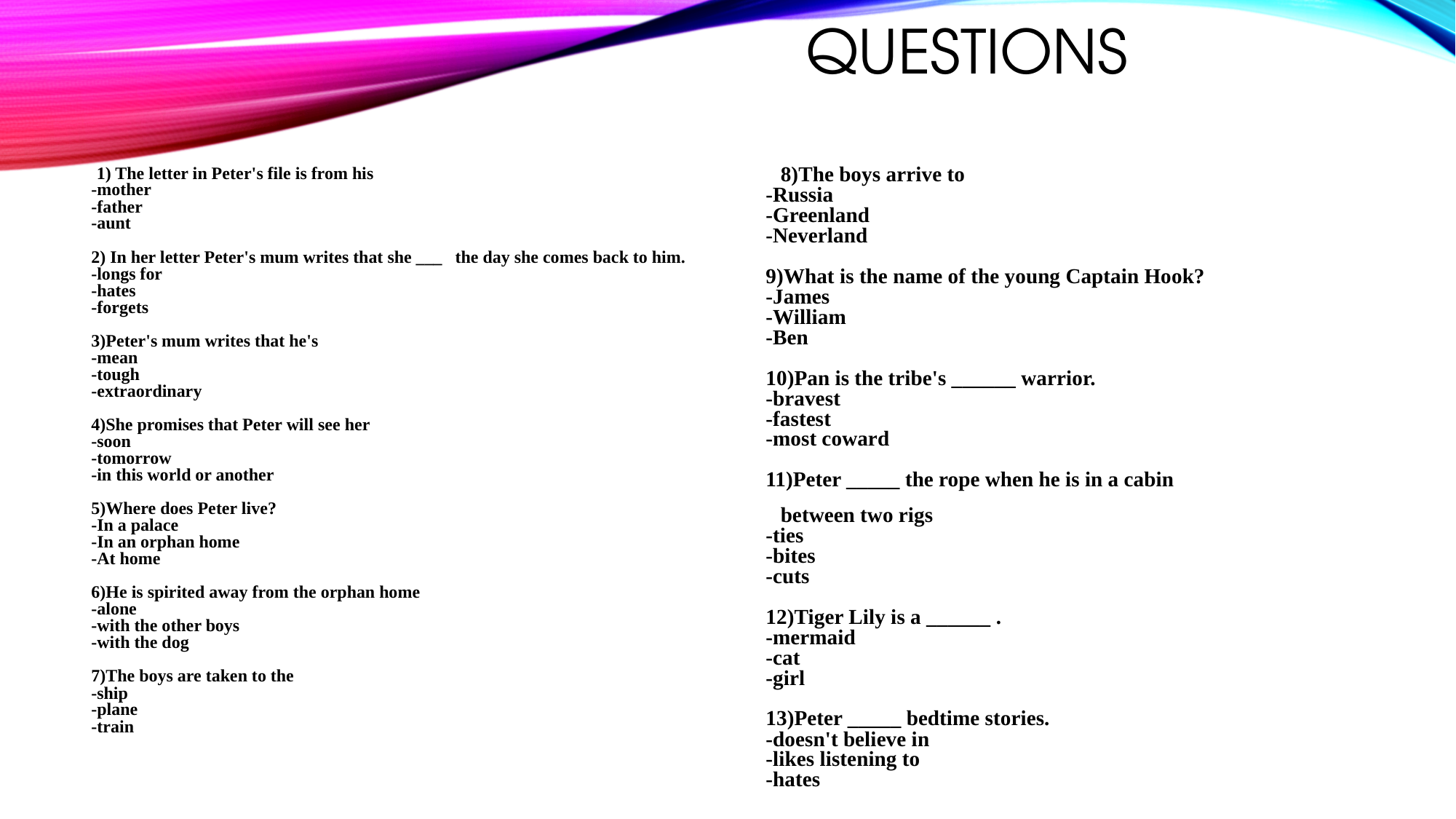

QUESTIONS
        8)The boys arrive to
-Russia
-Greenland
-Neverland
9)What is the name of the young Captain Hook?
-James
-William
-Ben
10)Pan is the tribe's ______ warrior.
-bravest
-fastest
-most coward
11)Peter _____ the rope when he is in a cabin
        between two rigs
-ties
-bites
-cuts
12)Tiger Lily is a ______ .
-mermaid
-cat
-girl
13)Peter _____ bedtime stories.
-doesn't believe in
-likes listening to
-hates
       1) The letter in Peter's file is from his
-mother
-father
-aunt
2) In her letter Peter's mum writes that she ___   the day she comes back to him.
-longs for
-hates
-forgets
3)Peter's mum writes that he's
-mean
-tough
-extraordinary
4)She promises that Peter will see her
-soon
-tomorrow
-in this world or another
5)Where does Peter live?
-In a palace
-In an orphan home
-At home
6)He is spirited away from the orphan home
-alone
-with the other boys
-with the dog
7)The boys are taken to the
-ship
-plane
-train